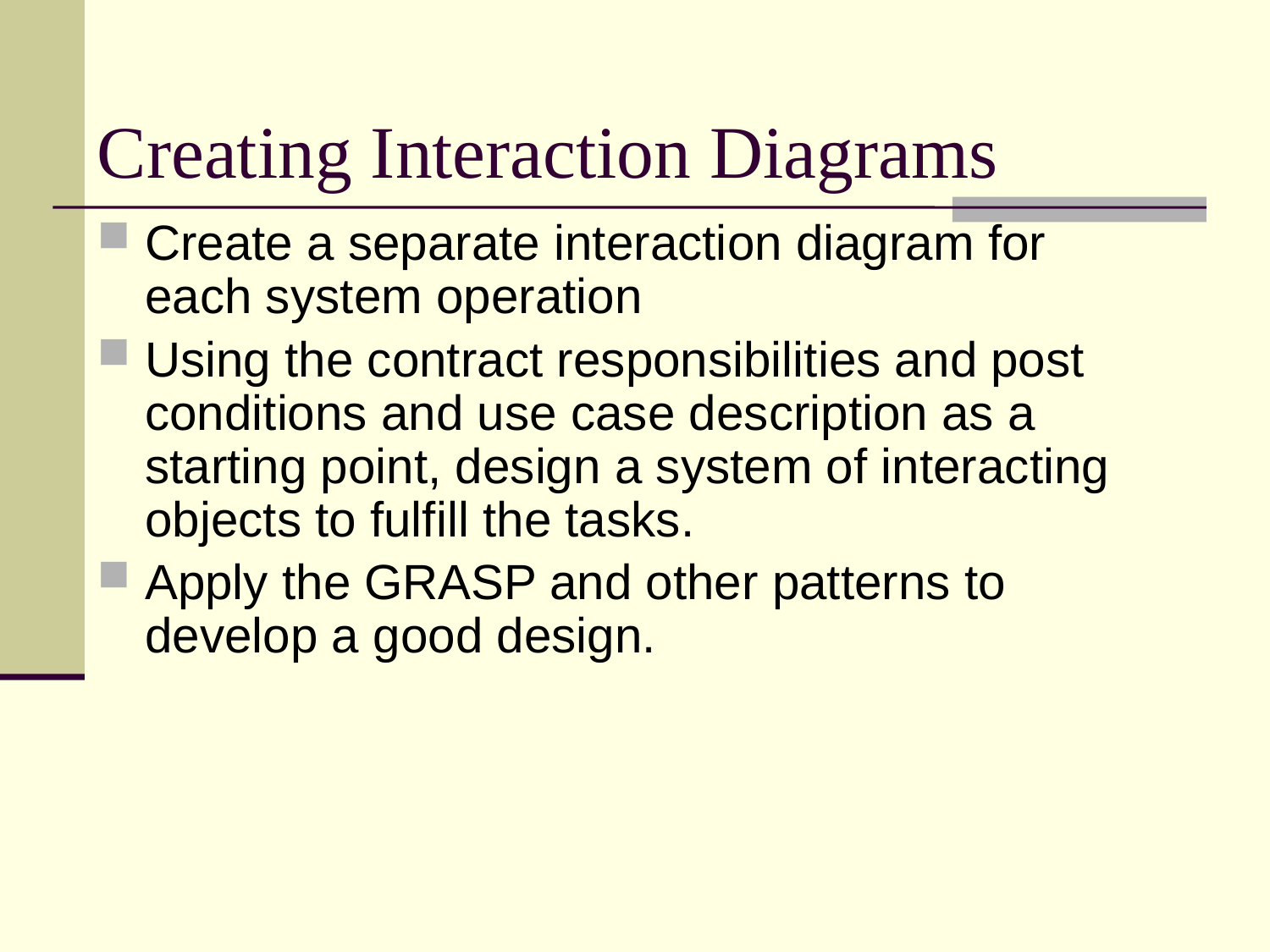

# Creating Interaction Diagrams
Create a separate interaction diagram for each system operation
Using the contract responsibilities and post conditions and use case description as a starting point, design a system of interacting objects to fulfill the tasks.
Apply the GRASP and other patterns to develop a good design.